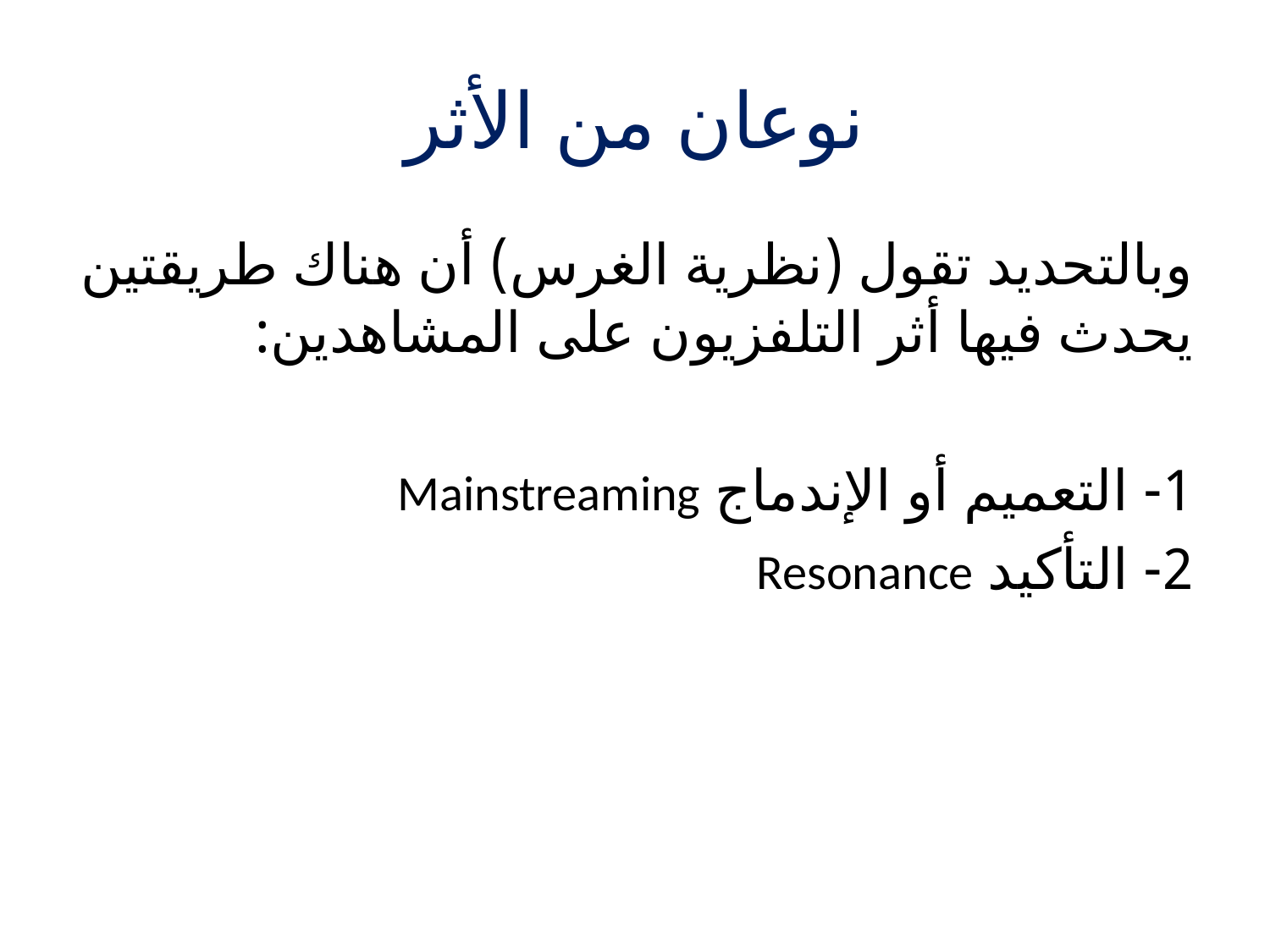

# نوعان من الأثر
وبالتحديد تقول (نظرية الغرس) أن هناك طريقتين يحدث فيها أثر التلفزيون على المشاهدين:

1- التعميم أو الإندماج Mainstreaming
2- التأكيد Resonance